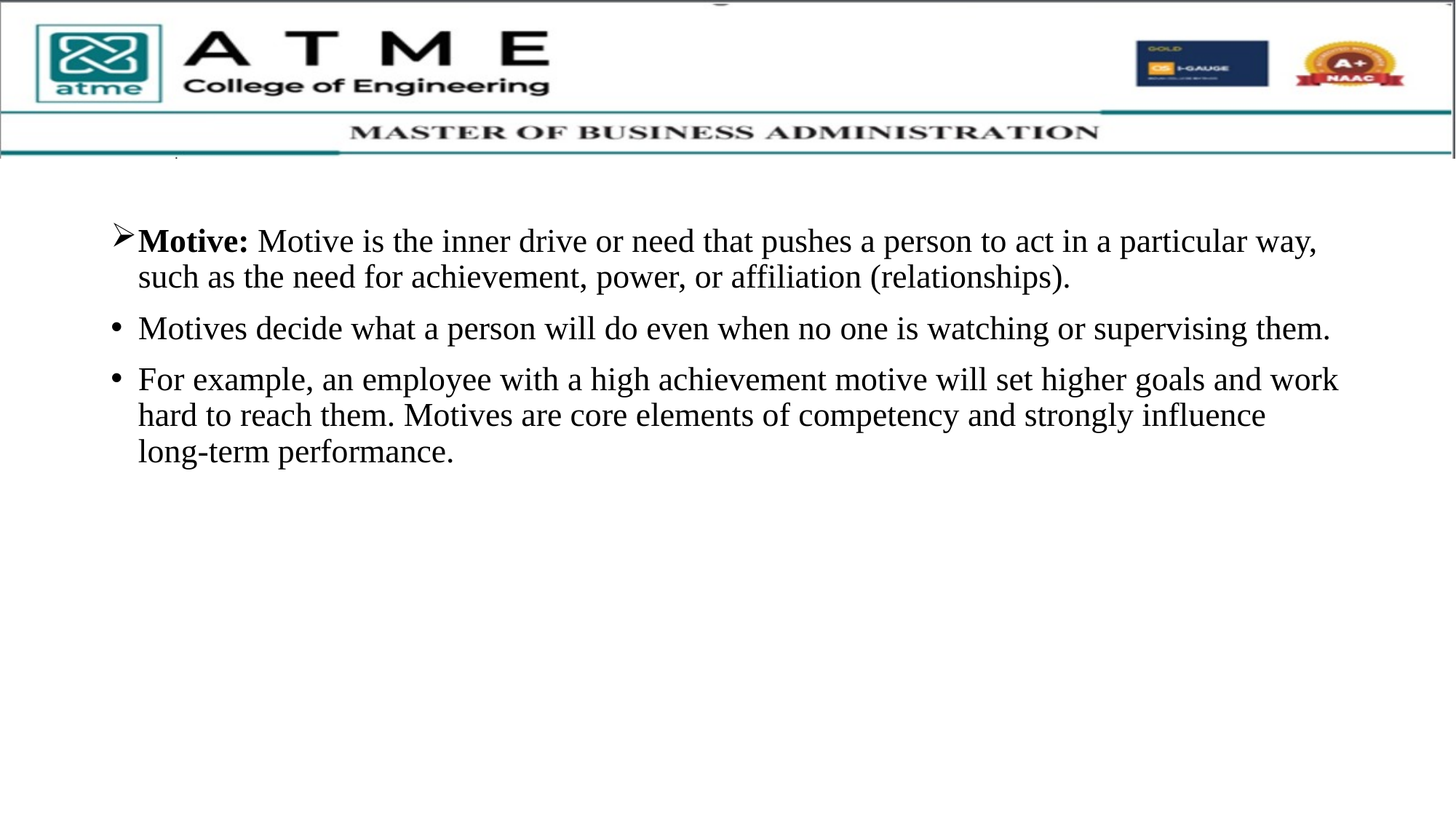

Motive: Motive is the inner drive or need that pushes a person to act in a particular way, such as the need for achievement, power, or affiliation (relationships).
Motives decide what a person will do even when no one is watching or supervising them.
For example, an employee with a high achievement motive will set higher goals and work hard to reach them. Motives are core elements of competency and strongly influence long-term performance.